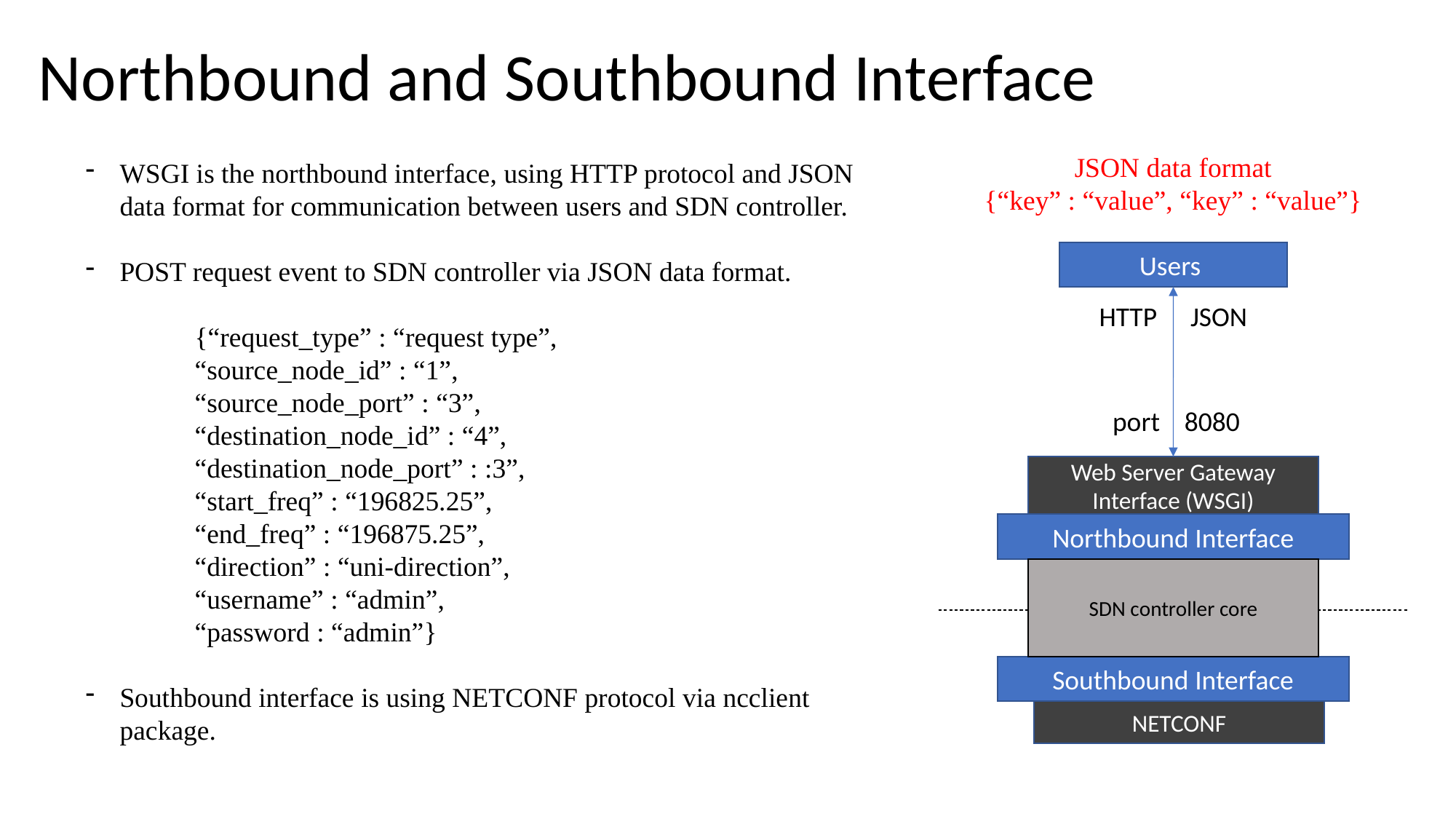

# Northbound and Southbound Interface
JSON data format
{“key” : “value”, “key” : “value”}
WSGI is the northbound interface, using HTTP protocol and JSON data format for communication between users and SDN controller.

POST request event to SDN controller via JSON data format.

	{“request_type” : “request type”,
	“source_node_id” : “1”,
	“source_node_port” : “3”,
	“destination_node_id” : “4”,
	“destination_node_port” : :3”,
	“start_freq” : “196825.25”,
	“end_freq” : “196875.25”,
	“direction” : “uni-direction”,
	“username” : “admin”,
	“password : “admin”}

Southbound interface is using NETCONF protocol via ncclient package.
Users
HTTP
JSON
port    8080
Web Server Gateway Interface (WSGI)
Northbound Interface
SDN controller core
Southbound Interface
NETCONF